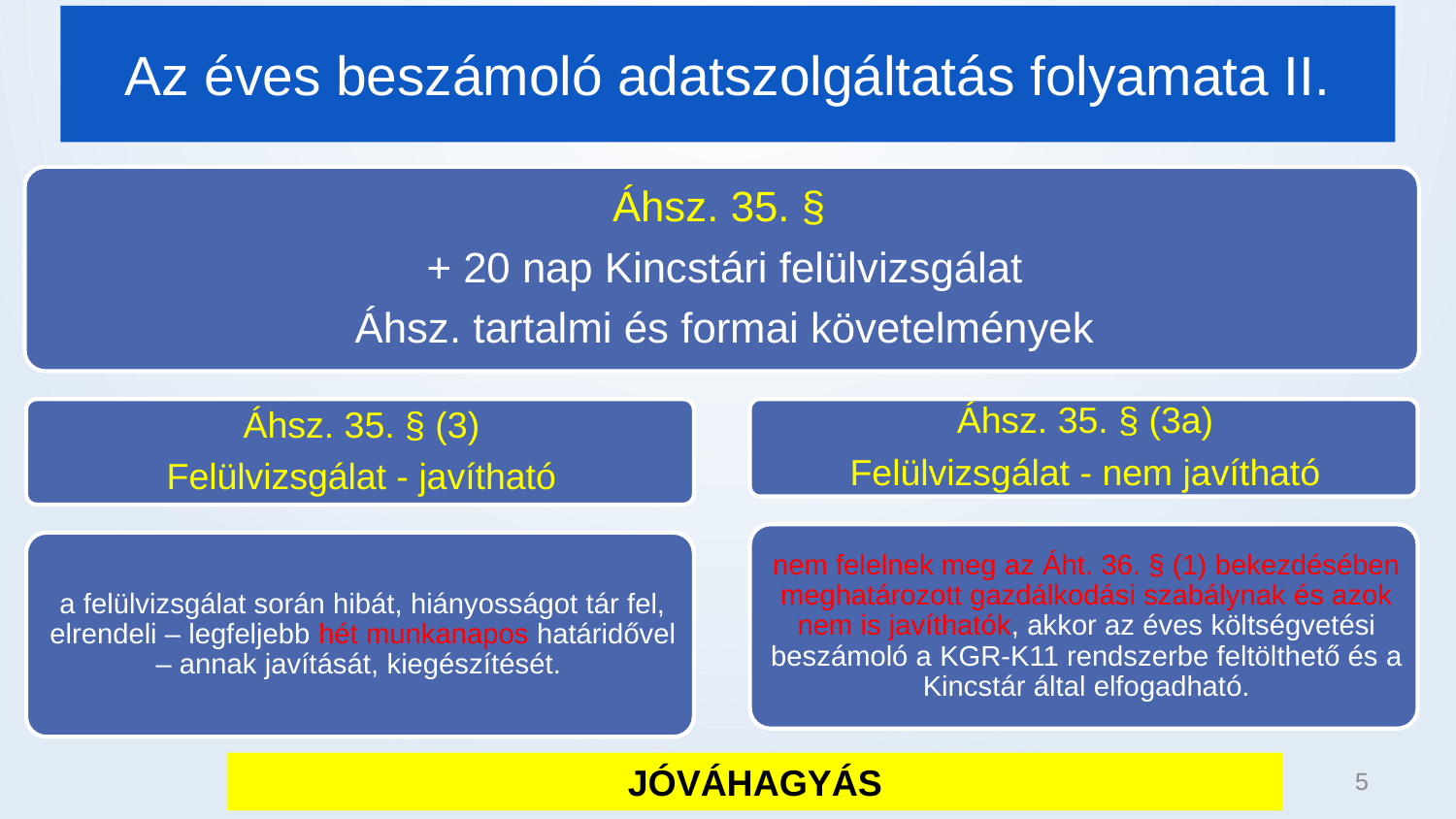

# Az éves beszámoló adatszolgáltatás folyamata II.
Áhsz. 35. §
+ 20 nap Kincstári felülvizsgálat
Áhsz. tartalmi és formai követelmények
Áhsz. 35. § (3)
Felülvizsgálat - javítható
a felülvizsgálat során hibát, hiányosságot tár fel, elrendeli – legfeljebb hét munkanapos határidővel – annak javítását, kiegészítését.
Áhsz. 35. § (3a)
Felülvizsgálat - nem javítható
nem felelnek meg az Áht. 36. § (1) bekezdésében meghatározott gazdálkodási szabálynak és azok nem is javíthatók, akkor az éves költségvetési beszámoló a KGR-K11 rendszerbe feltölthető és a Kincstár által elfogadható.
JÓVÁHAGYÁS
5